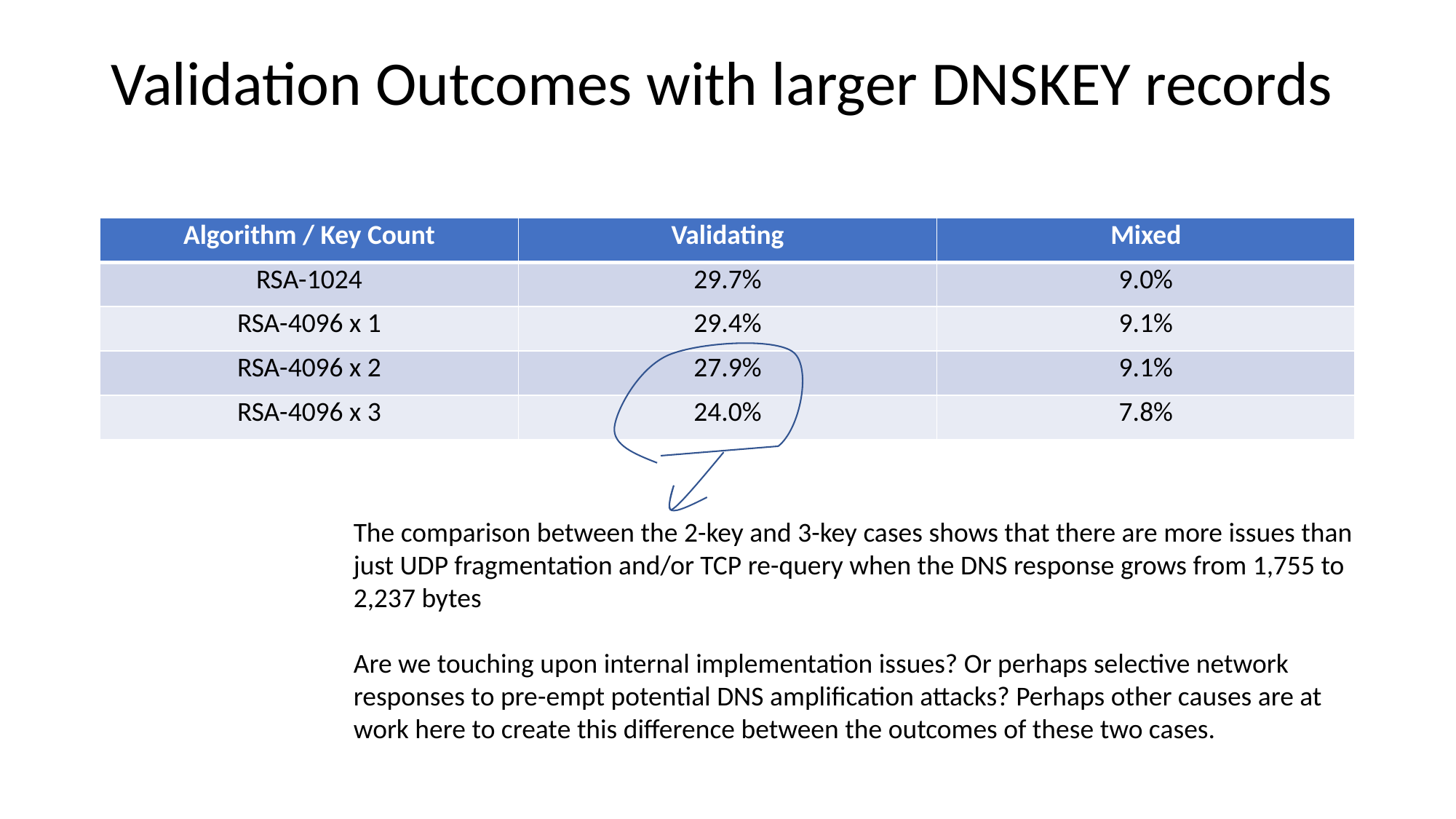

# Validation Outcomes with larger DNSKEY records
| Algorithm / Key Count | Validating | Mixed |
| --- | --- | --- |
| RSA-1024 | 29.7% | 9.0% |
| RSA-4096 x 1 | 29.4% | 9.1% |
| RSA-4096 x 2 | 27.9% | 9.1% |
| RSA-4096 x 3 | 24.0% | 7.8% |

The comparison between the 2-key and 3-key cases shows that there are more issues than just UDP fragmentation and/or TCP re-query when the DNS response grows from 1,755 to 2,237 bytes

Are we touching upon internal implementation issues? Or perhaps selective network responses to pre-empt potential DNS amplification attacks? Perhaps other causes are at work here to create this difference between the outcomes of these two cases.